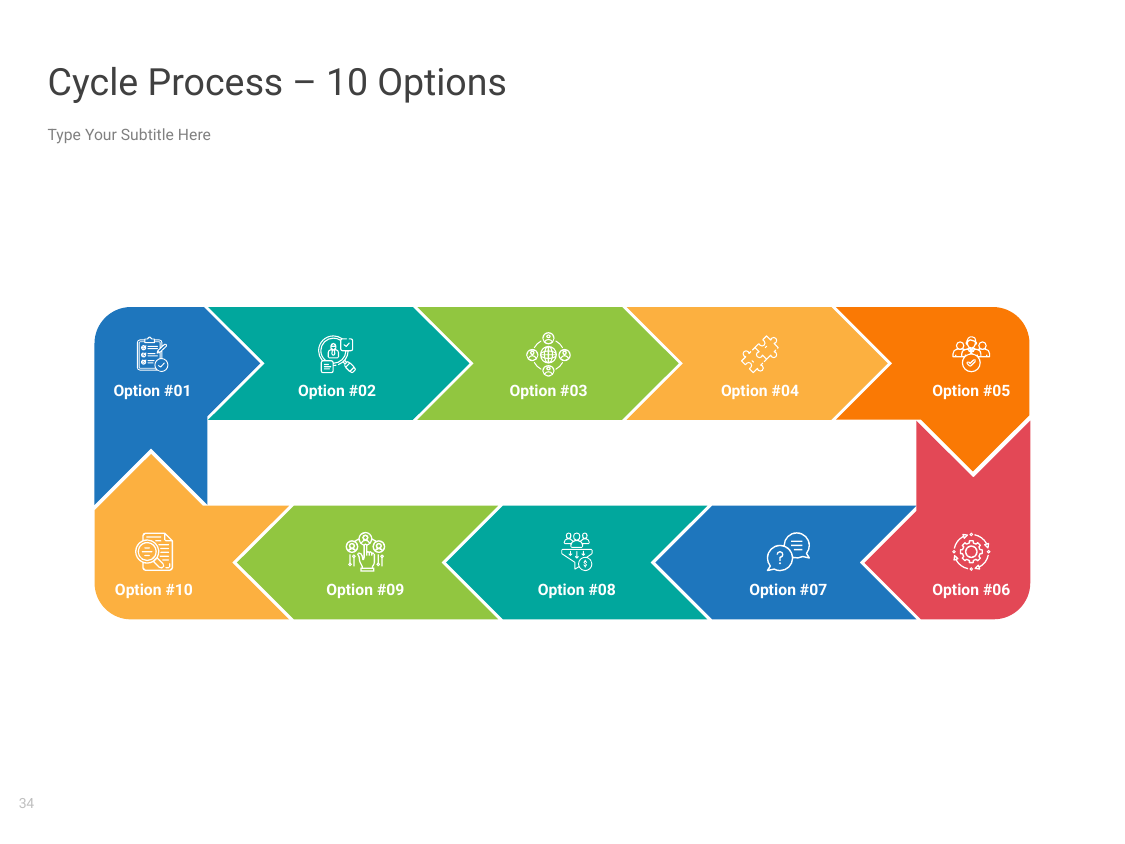

# Cycle Process – 10 Options
Type Your Subtitle Here

Option #01
Option #02
Option #03
Option #04
Option #05

Option #10
Option #09
Option #08
Option #07
Option #06